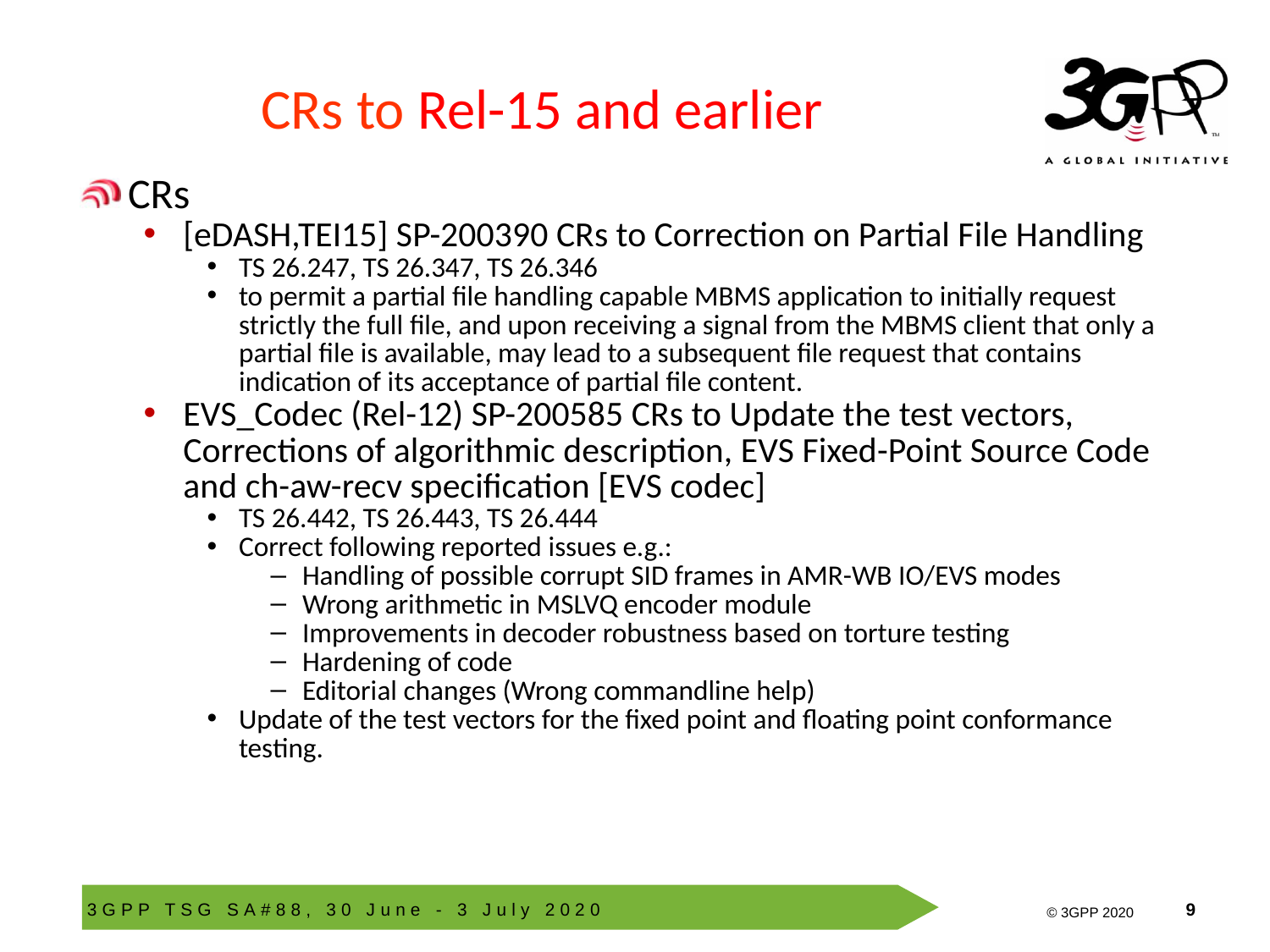

# CRs to Rel-15 and earlier
CRs
[eDASH,TEI15] SP-200390 CRs to Correction on Partial File Handling
TS 26.247, TS 26.347, TS 26.346
to permit a partial file handling capable MBMS application to initially request strictly the full file, and upon receiving a signal from the MBMS client that only a partial file is available, may lead to a subsequent file request that contains indication of its acceptance of partial file content.
EVS_Codec (Rel-12) SP-200585 CRs to Update the test vectors, Corrections of algorithmic description, EVS Fixed-Point Source Code and ch-aw-recv specification [EVS codec]
TS 26.442, TS 26.443, TS 26.444
Correct following reported issues e.g.:
Handling of possible corrupt SID frames in AMR-WB IO/EVS modes
Wrong arithmetic in MSLVQ encoder module
Improvements in decoder robustness based on torture testing
Hardening of code
Editorial changes (Wrong commandline help)
Update of the test vectors for the fixed point and floating point conformance testing.